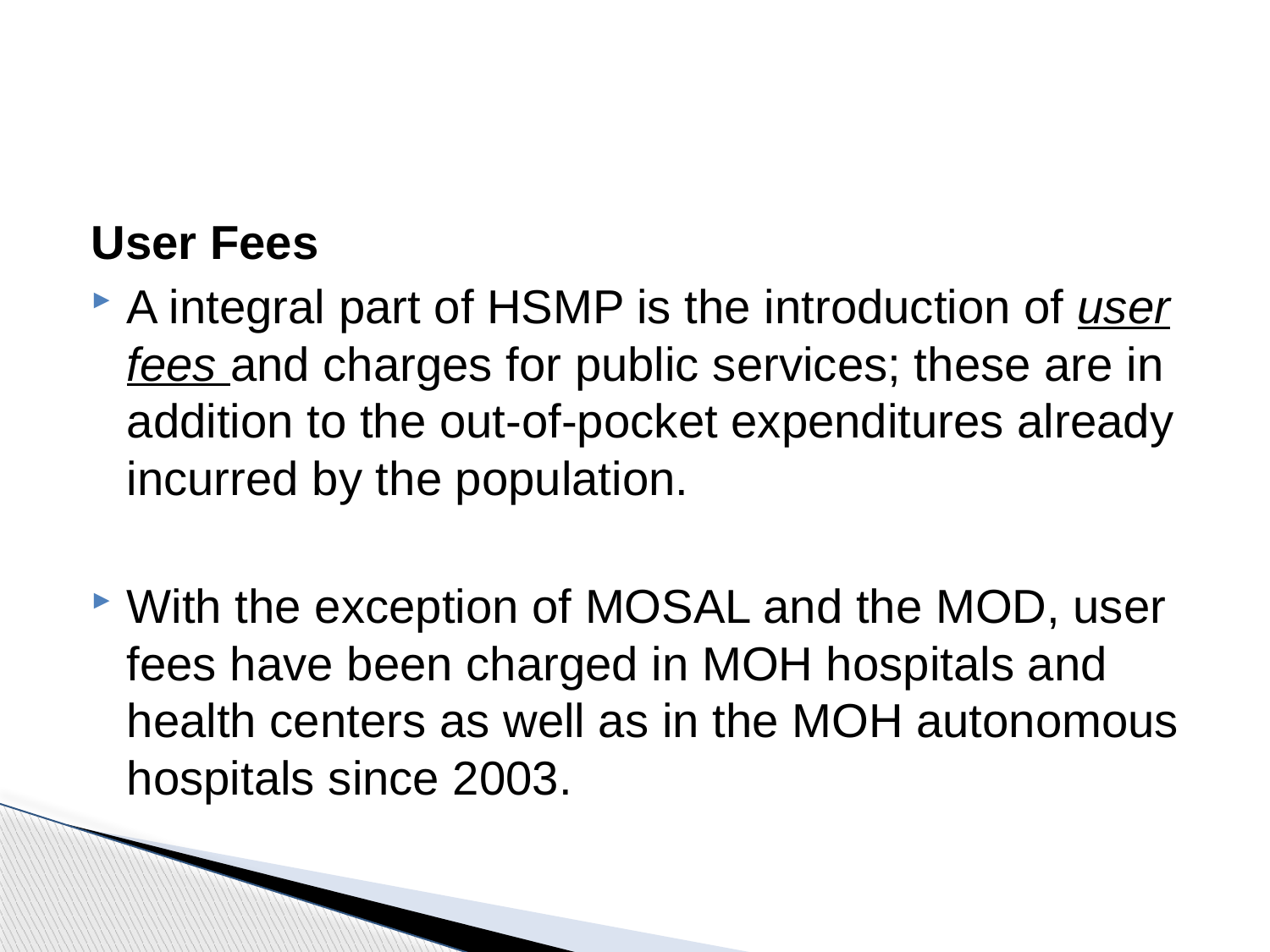

#
User Fees
A integral part of HSMP is the introduction of user fees and charges for public services; these are in addition to the out-of-pocket expenditures already incurred by the population.

With the exception of MOSAL and the MOD, user fees have been charged in MOH hospitals and health centers as well as in the MOH autonomous hospitals since 2003.